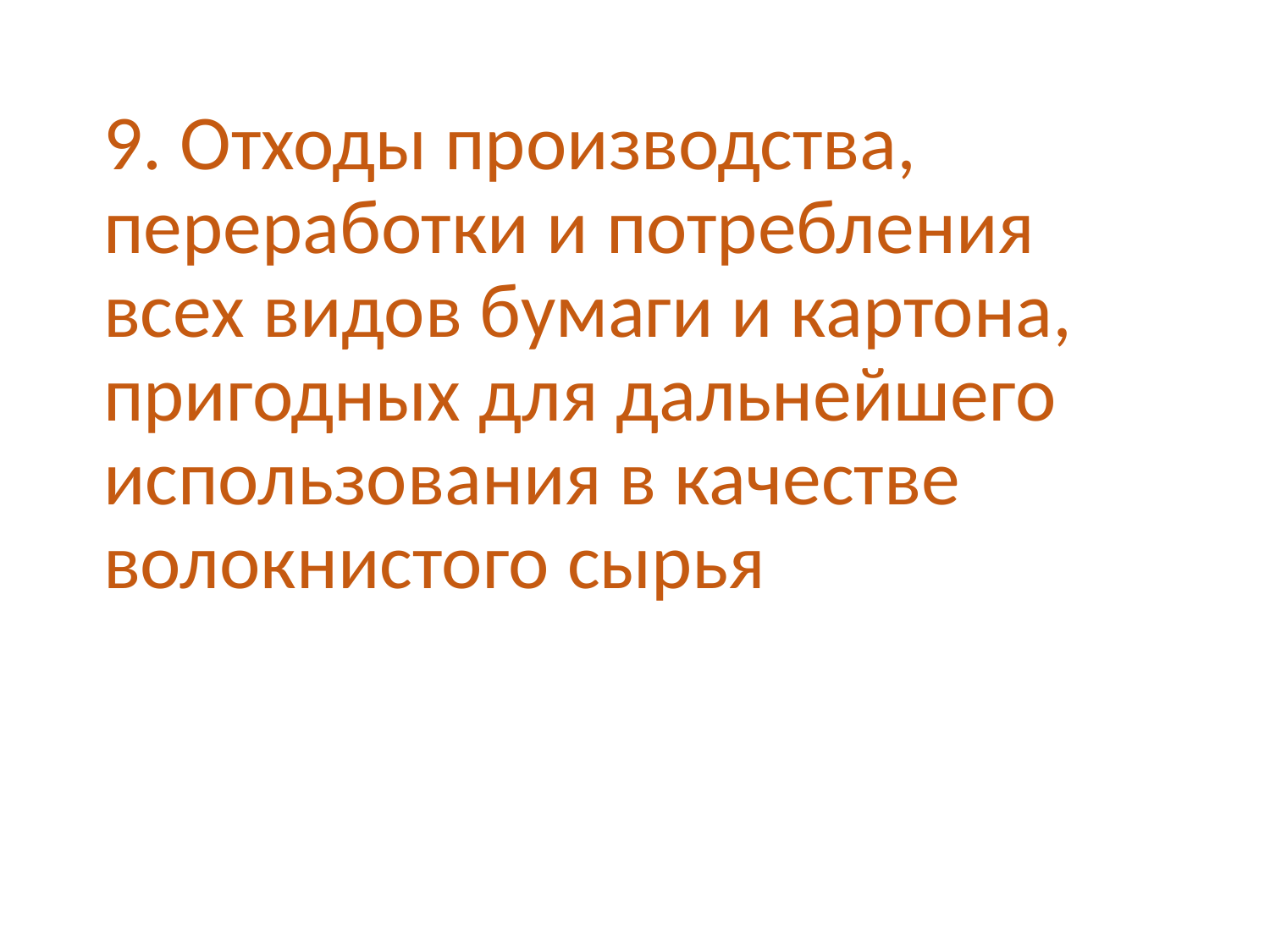

# 9. Отходы производства, переработки и потребления всех видов бумаги и картона, пригодных для дальнейшего использования в качестве волокнистого сырья